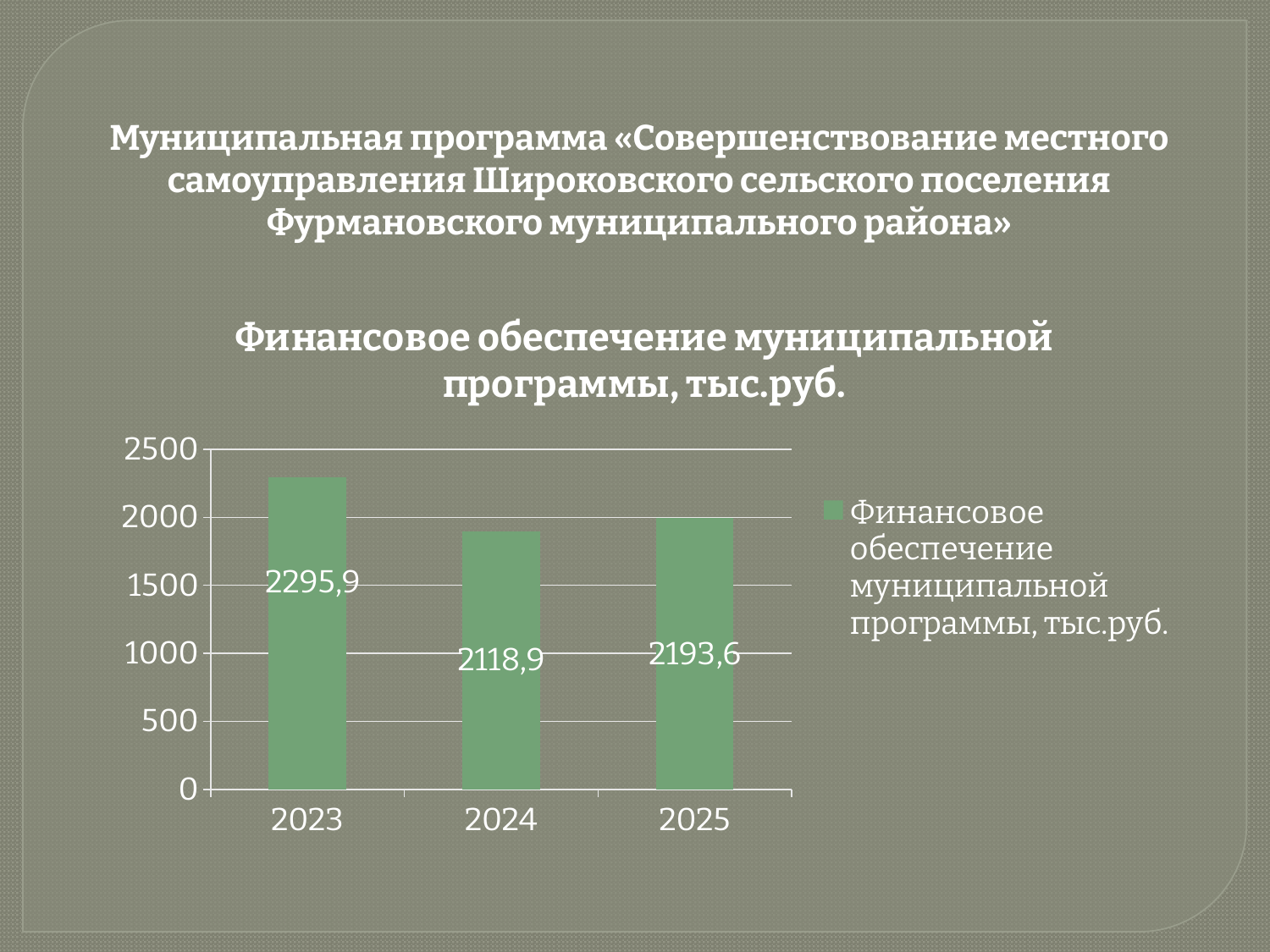

Муниципальная программа «Совершенствование местного
самоуправления Широковского сельского поселения
Фурмановского муниципального района»

### Chart:

| Category | Финансовое обеспечение муниципальной программы, тыс.руб. |
|---|---|
| 2023 | 2295.9 |
| 2024 | 1897.4 |
| 2025 | 1996.4 |